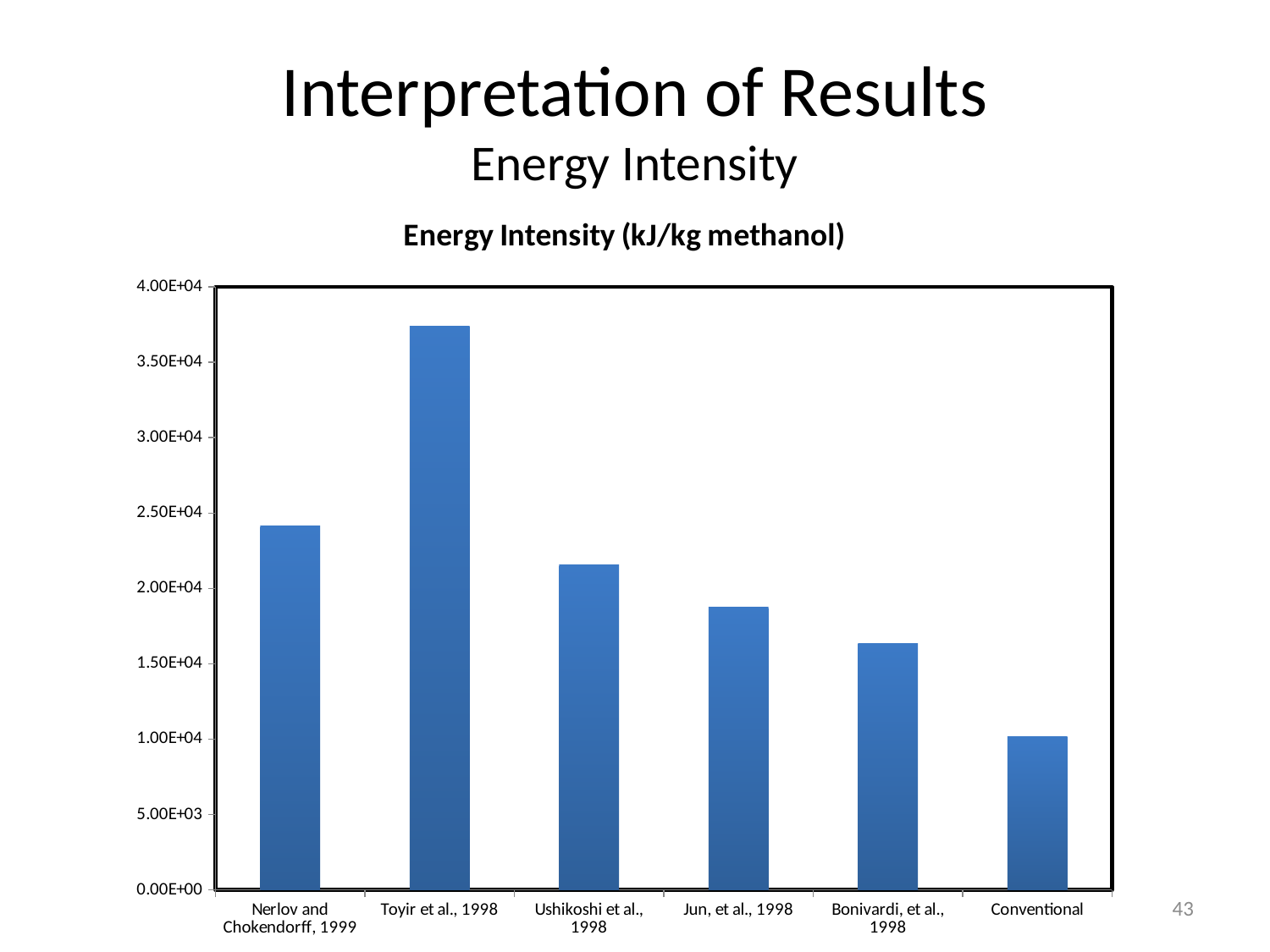

# Interpretation of Results Energy Intensity

### Chart:

| Category | Energy Intensity (kJ/kg methanol) |
|---|---|
| Nerlov and Chokendorff, 1999 | 24134.506939371804 |
| Toyir et al., 1998 | 37401.77692728267 |
| Ushikoshi et al., 1998 | 21564.92417321396 |
| Jun, et al., 1998 | 18743.44058500914 |
| Bonivardi, et al., 1998 | 16316.195255474451 |
| Conventional | 10141.238709054016 |
43